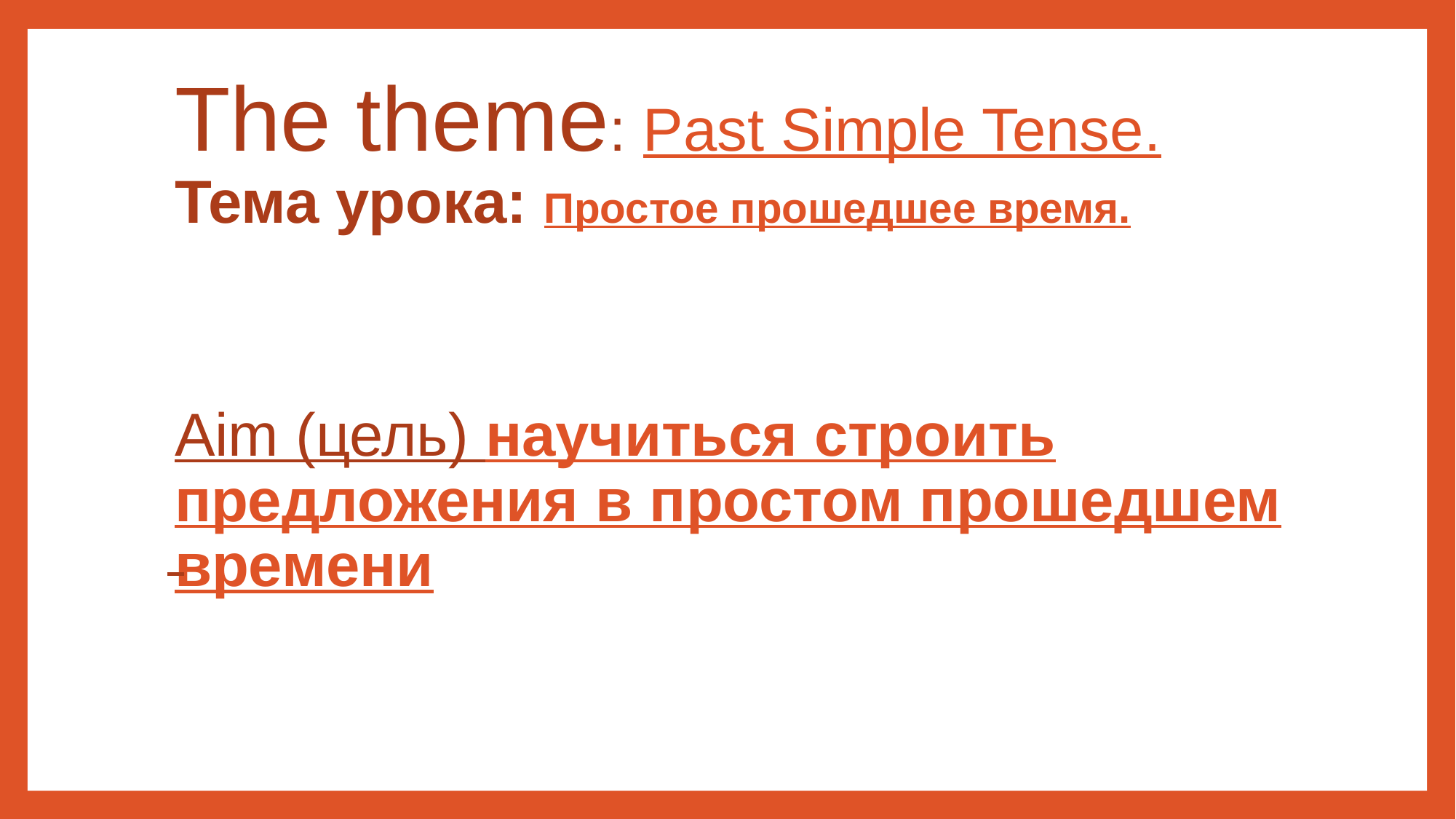

# The theme: Past Simple Tense. Тема урока: Простое прошедшее время.
Aim (цель) научиться строить предложения в простом прошедшем времени